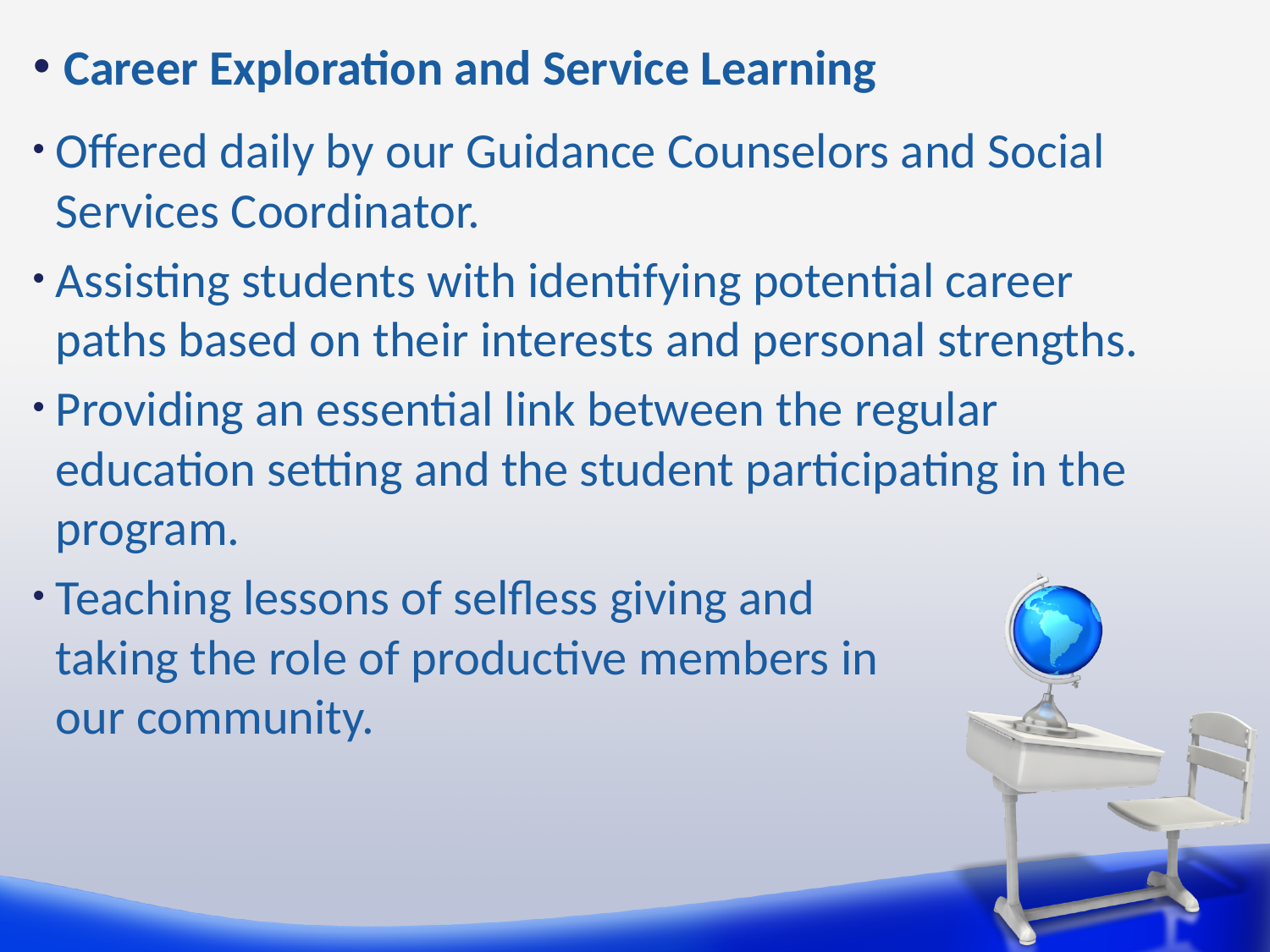

# Career Exploration and Service Learning
Offered daily by our Guidance Counselors and Social Services Coordinator.
Assisting students with identifying potential career paths based on their interests and personal strengths.
Providing an essential link between the regular education setting and the student participating in the program.
Teaching lessons of selfless giving and
taking the role of productive members in
our community.